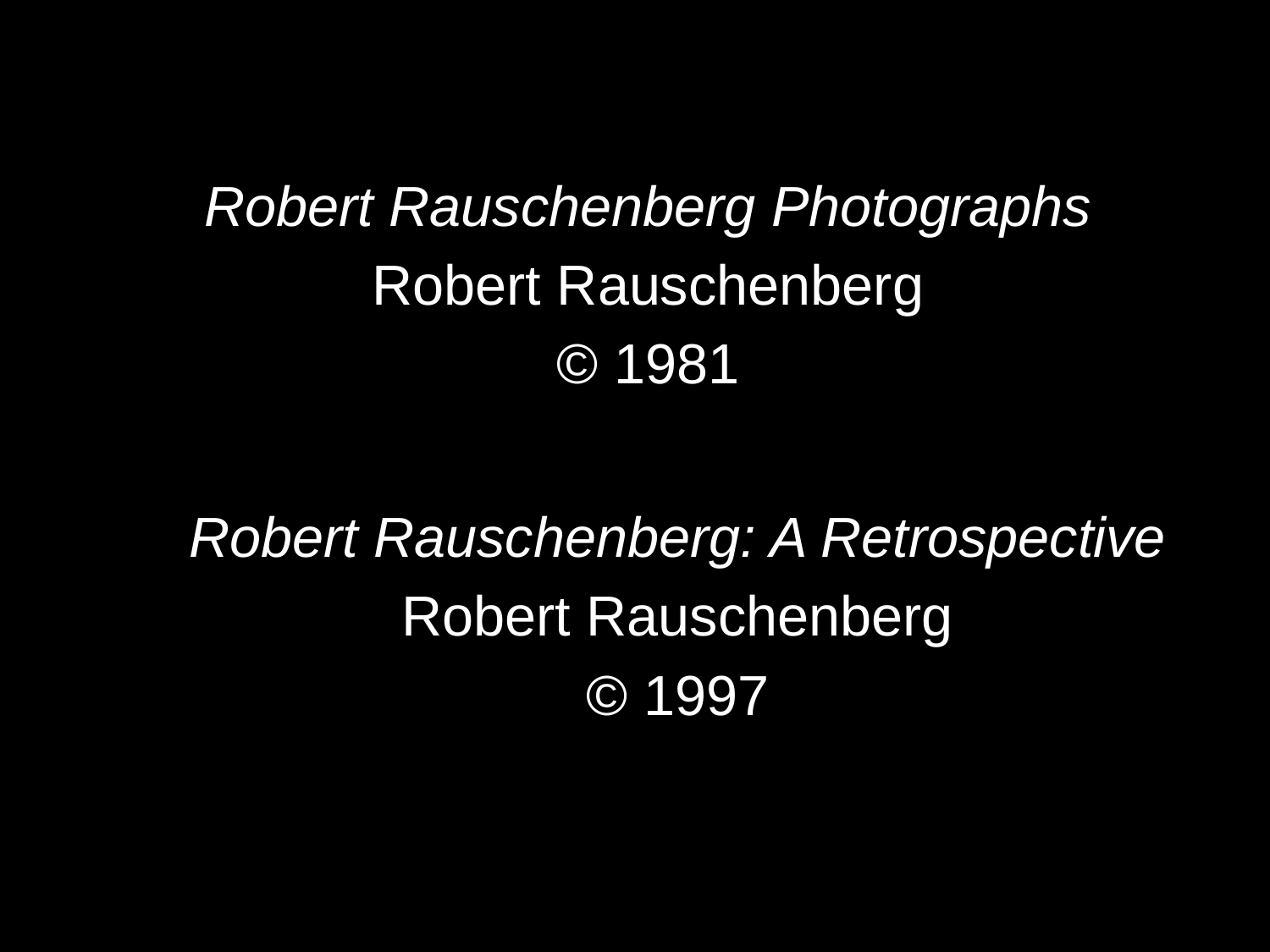

Robert Rauschenberg Photographs
Robert Rauschenberg
© 1981
Robert Rauschenberg: A Retrospective
Robert Rauschenberg
© 1997